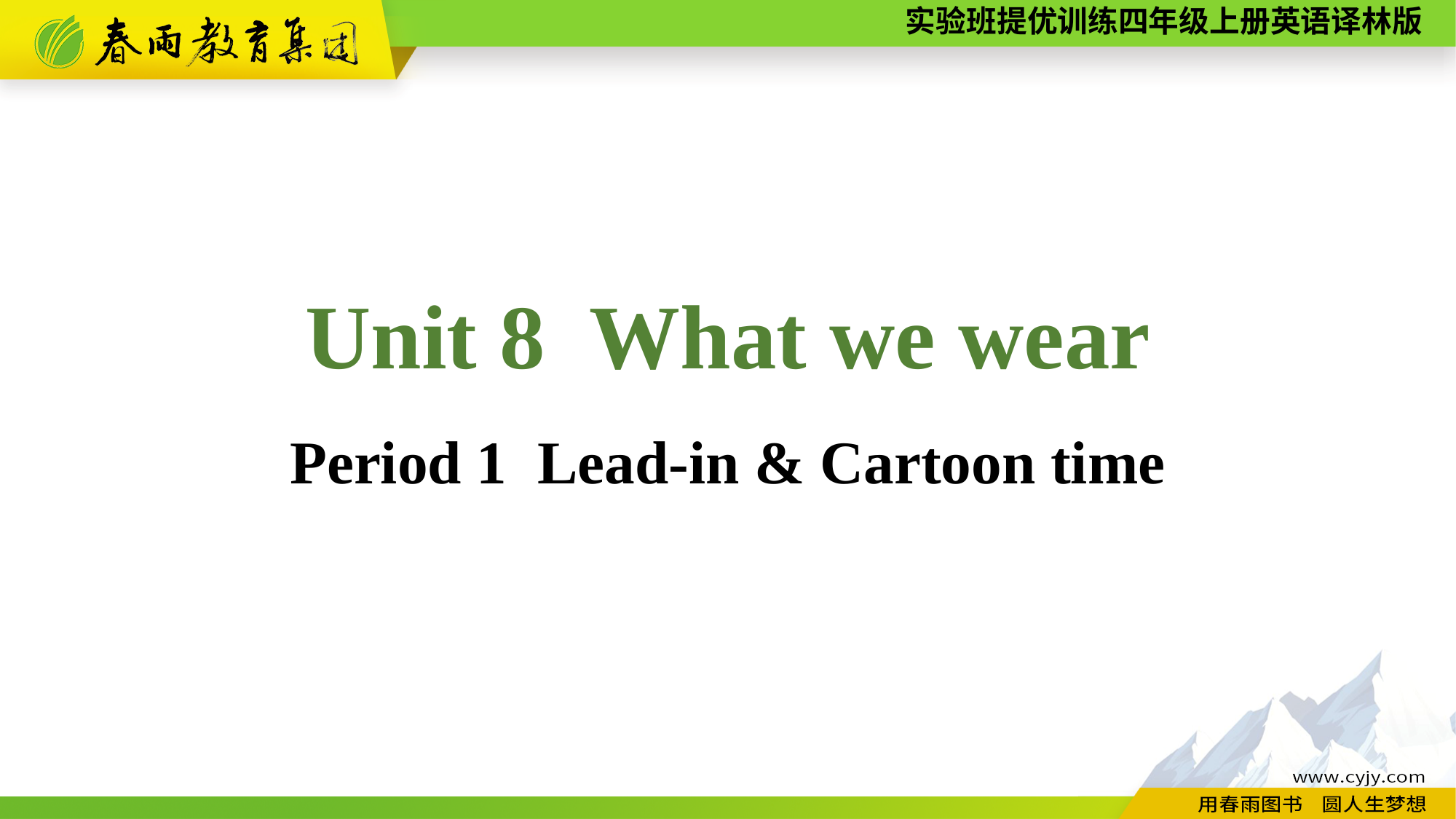

Unit 8  What we wear
Period 1  Lead-in & Cartoon time